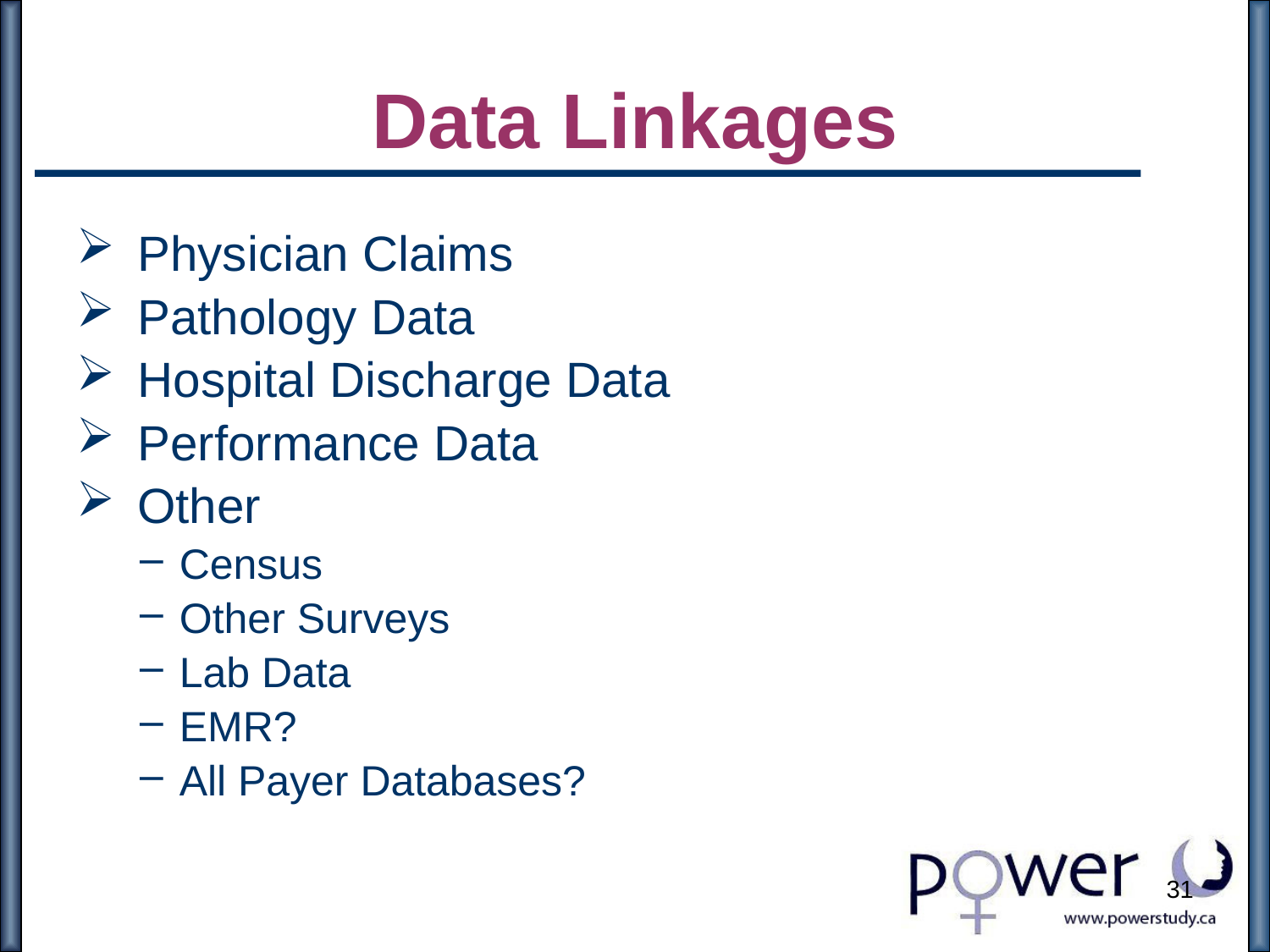

# Data Linkages
 Physician Claims
 Pathology Data
 Hospital Discharge Data
 Performance Data
 Other
Census
Other Surveys
Lab Data
EMR?
All Payer Databases?

31